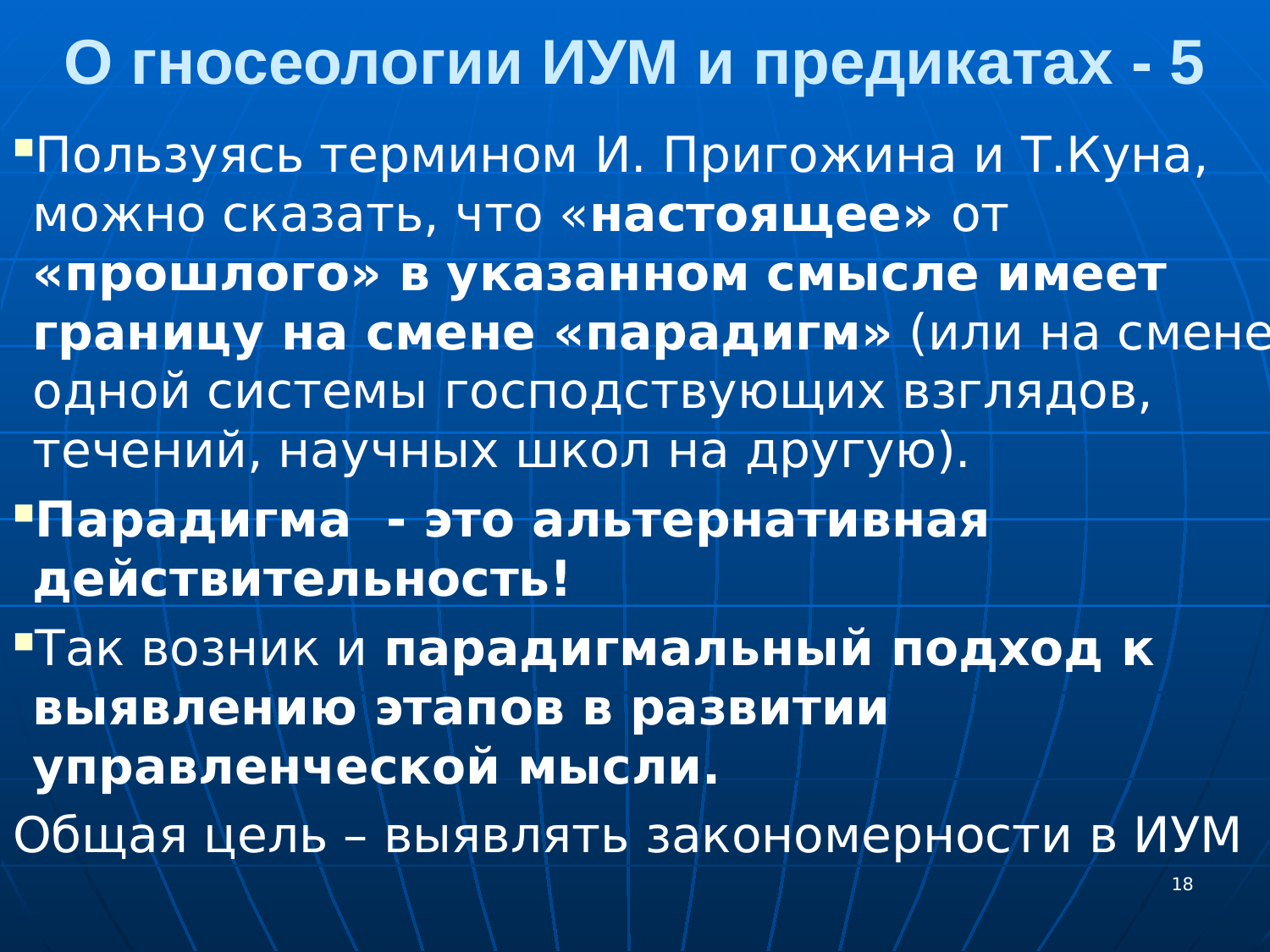

# О гносеологии ИУМ и предикатах - 5
Пользуясь термином И. Пригожина и Т.Куна, можно сказать, что «настоящее» от «прошлого» в указанном смысле имеет границу на смене «парадигм» (или на смене одной системы господствующих взглядов, течений, научных школ на другую).
Парадигма  - это альтернативная действительность!
Так возник и парадигмальный подход к выявлению этапов в развитии управленческой мысли.
Общая цель – выявлять закономерности в ИУМ
18